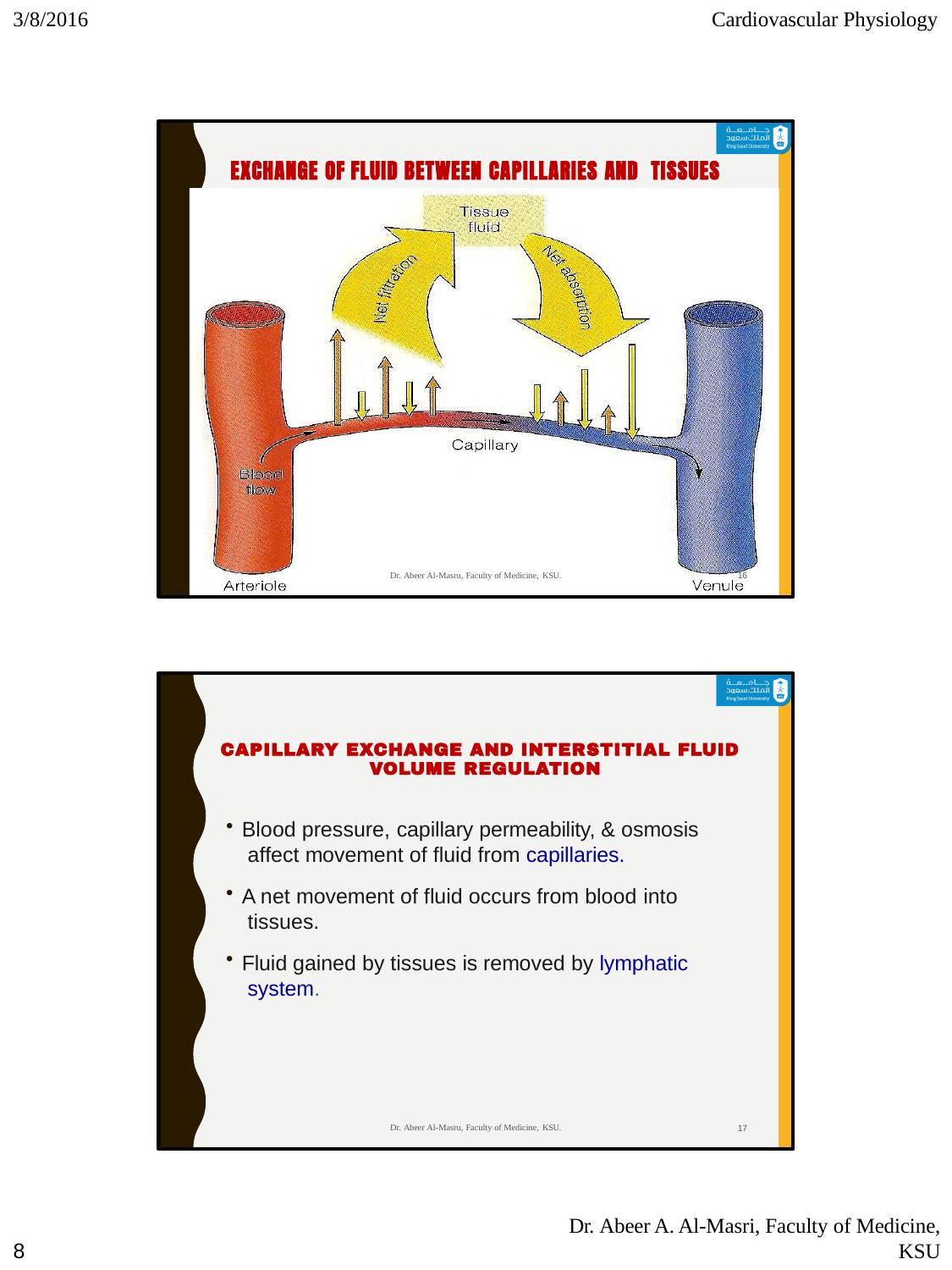

3/8/2016
Cardiovascular Physiology

EXCHANGE OF FLUID BETWEEN CAPILLARIES AND  TISSUES

Dr. Abeer Al-Masru, Faculty of Medicine, KSU.
16

CAPILLARY EXCHANGE AND INTERSTITIAL FLUID  VOLUME REGULATION

Blood pressure, capillary permeability, & osmosis  affect movement of fluid from capillaries.
A net movement of fluid occurs from blood into  tissues.
Fluid gained by tissues is removed by lymphatic  system.
Dr. Abeer Al-Masru, Faculty of Medicine, KSU.
17
Dr. Abeer A. Al-Masri, Faculty of Medicine,
KSU
8